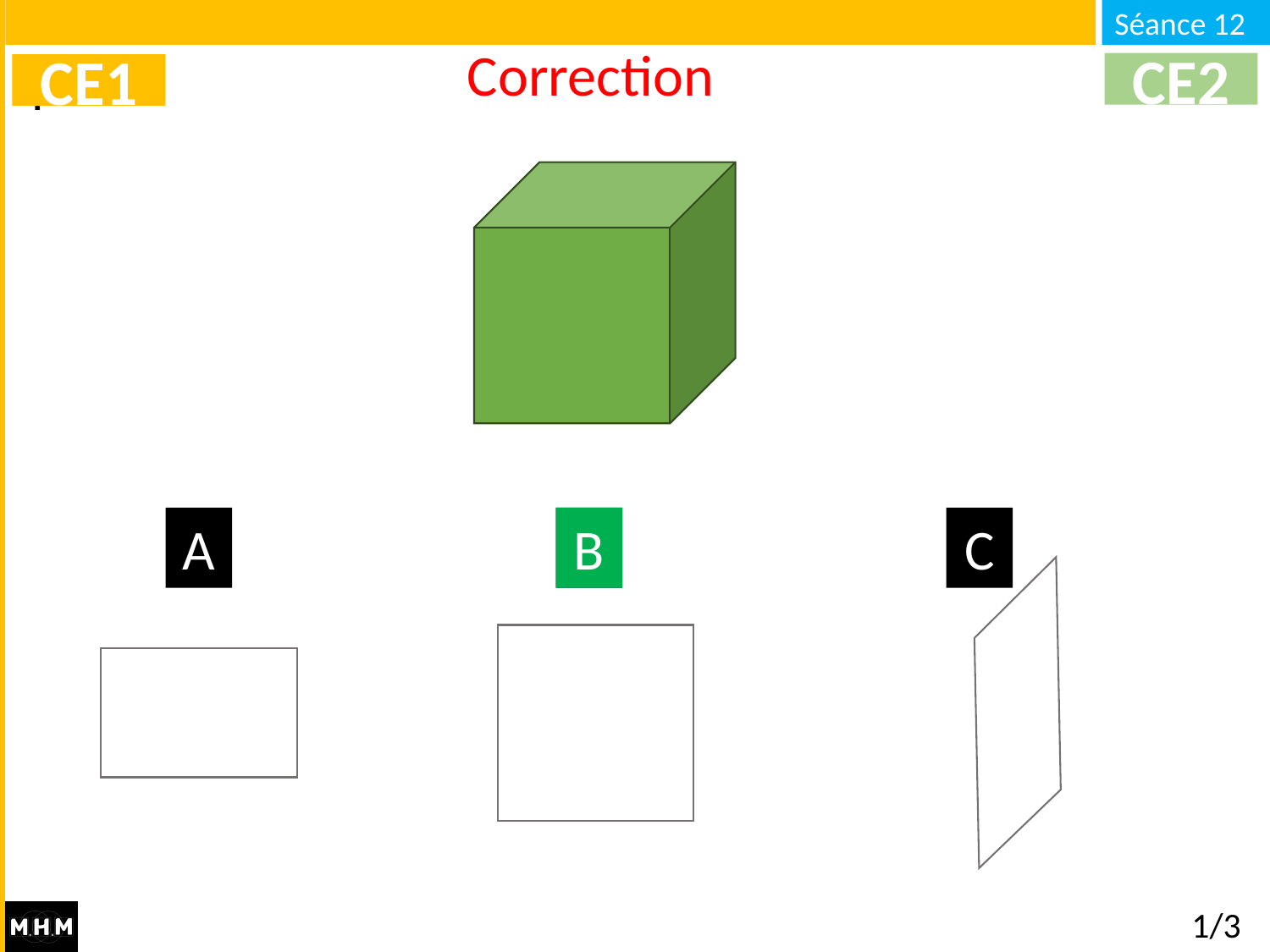

# Correction
CE2
CE1

B
A
B
C

1/3